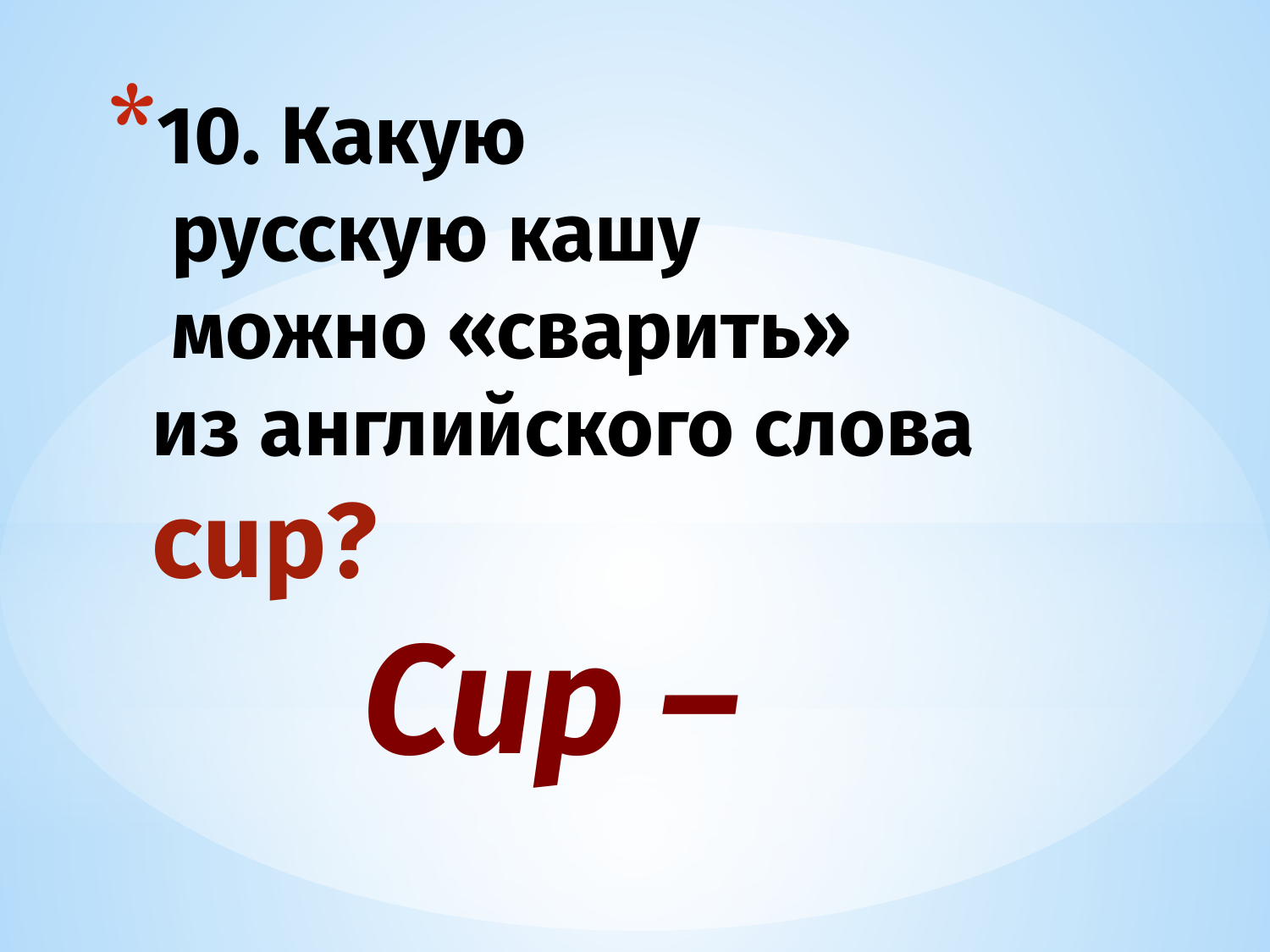

# 10. Какую русскую кашу можно «сварить» из английского слова  сup? Cup –